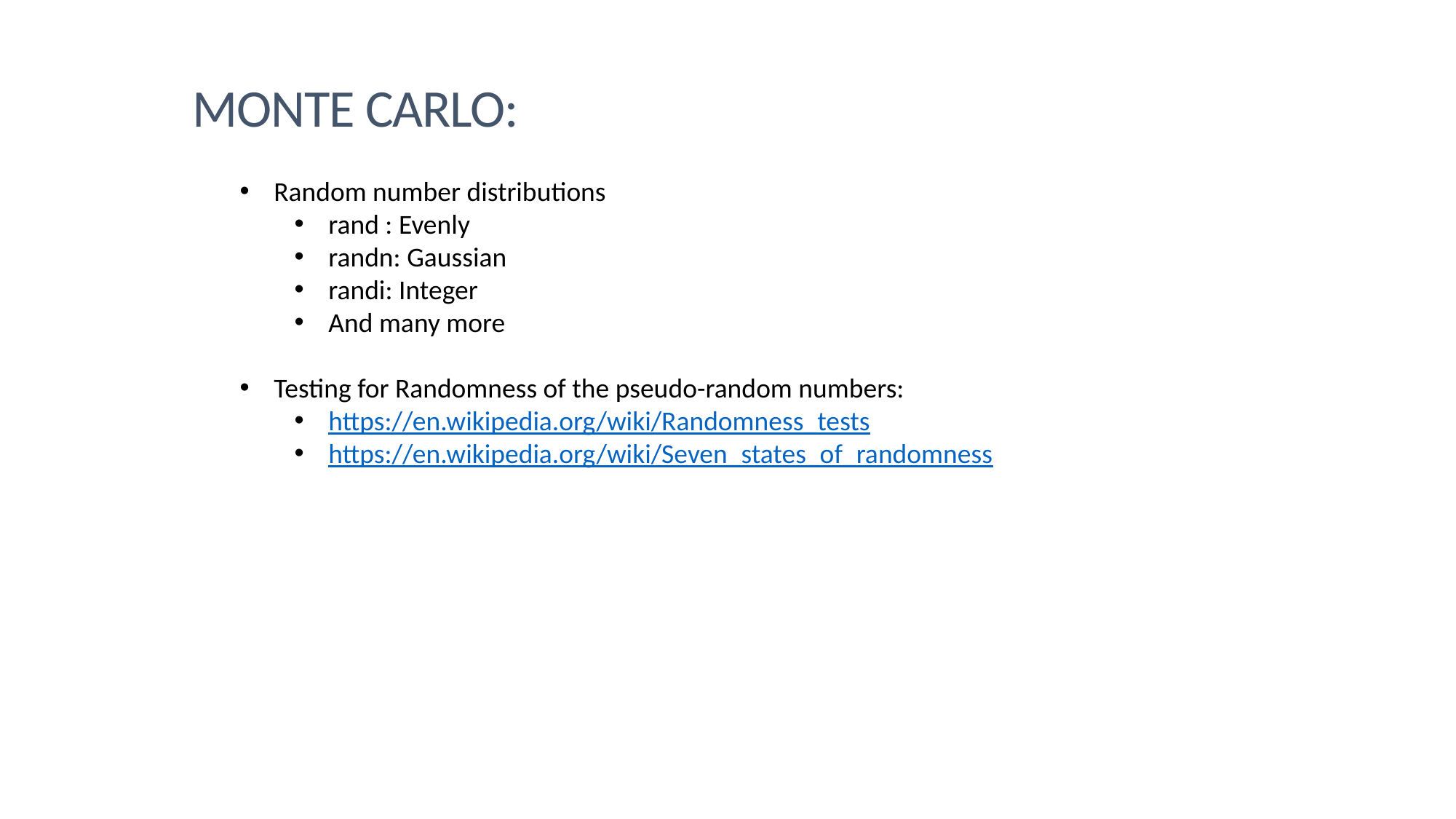

Monte Carlo:
Random number distributions
rand : Evenly
randn: Gaussian
randi: Integer
And many more

Testing for Randomness of the pseudo-random numbers:
https://en.wikipedia.org/wiki/Randomness_tests
https://en.wikipedia.org/wiki/Seven_states_of_randomness